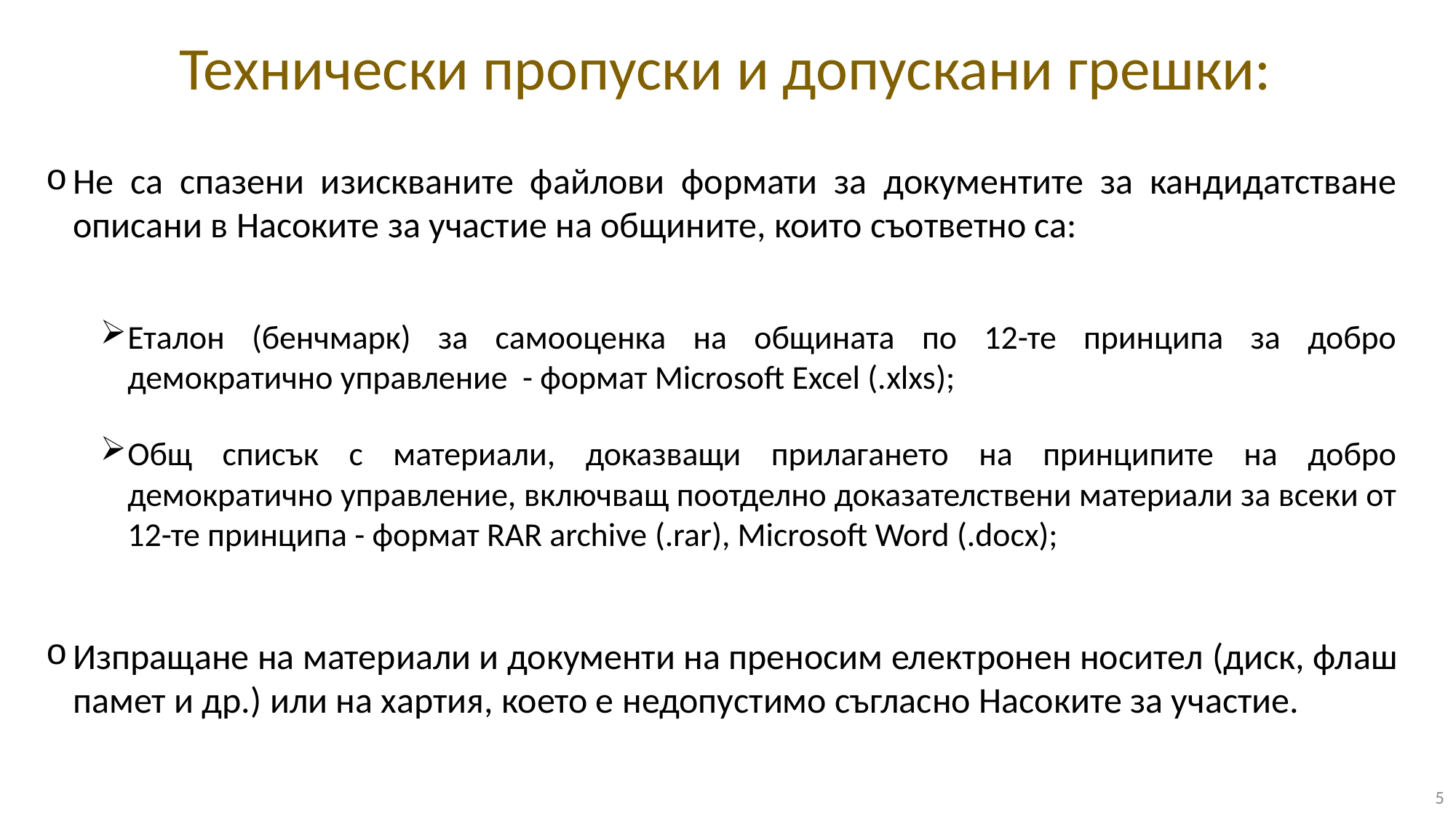

# Технически пропуски и допускани грешки:
Не са спазени изискваните файлови формати за документите за кандидатстване описани в Насоките за участие на общините, които съответно са:

Еталон (бенчмарк) за самооценка на общината по 12-те принципа за добро демократично управление  - формат Microsoft Excel (.xlxs);
Общ списък с материали, доказващи прилагането на принципите на добро демократично управление, включващ поотделно доказателствени материали за всеки от 12-те принципа - формат RAR archive (.rar), Microsoft Word (.docx);

Изпращане на материали и документи на преносим електронен носител (диск, флаш памет и др.) или на хартия, което е недопустимо съгласно Насоките за участие.

5